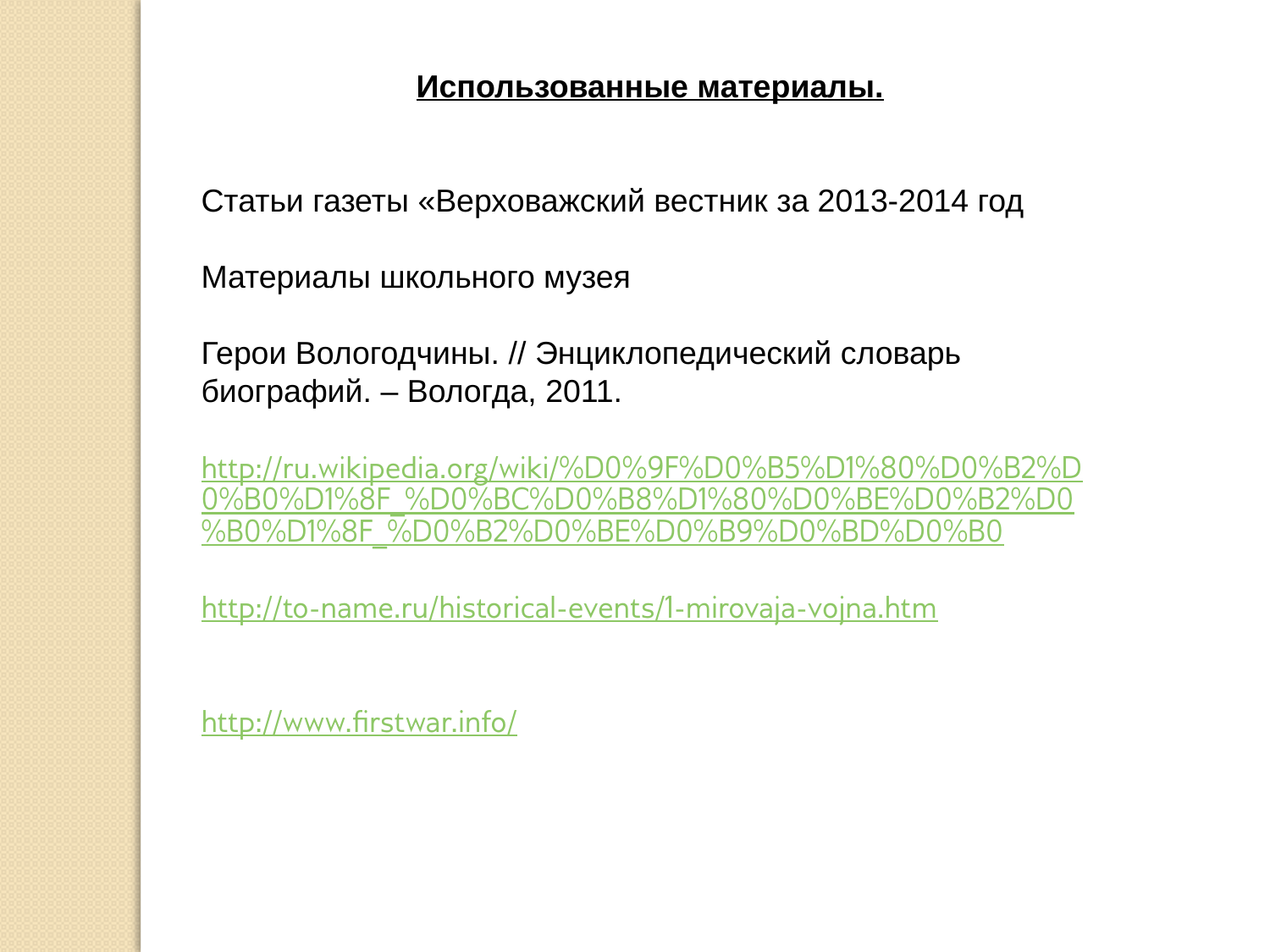

Использованные материалы.

Статьи газеты «Верховажский вестник за 2013-2014 год

Материалы школьного музея

Герои Вологодчины. // Энциклопедический словарь биографий. – Вологда, 2011.

http://ru.wikipedia.org/wiki/%D0%9F%D0%B5%D1%80%D0%B2%D0%B0%D1%8F_%D0%BC%D0%B8%D1%80%D0%BE%D0%B2%D0%B0%D1%8F_%D0%B2%D0%BE%D0%B9%D0%BD%D0%B0

http://to-name.ru/historical-events/1-mirovaja-vojna.htm

http://www.firstwar.info/